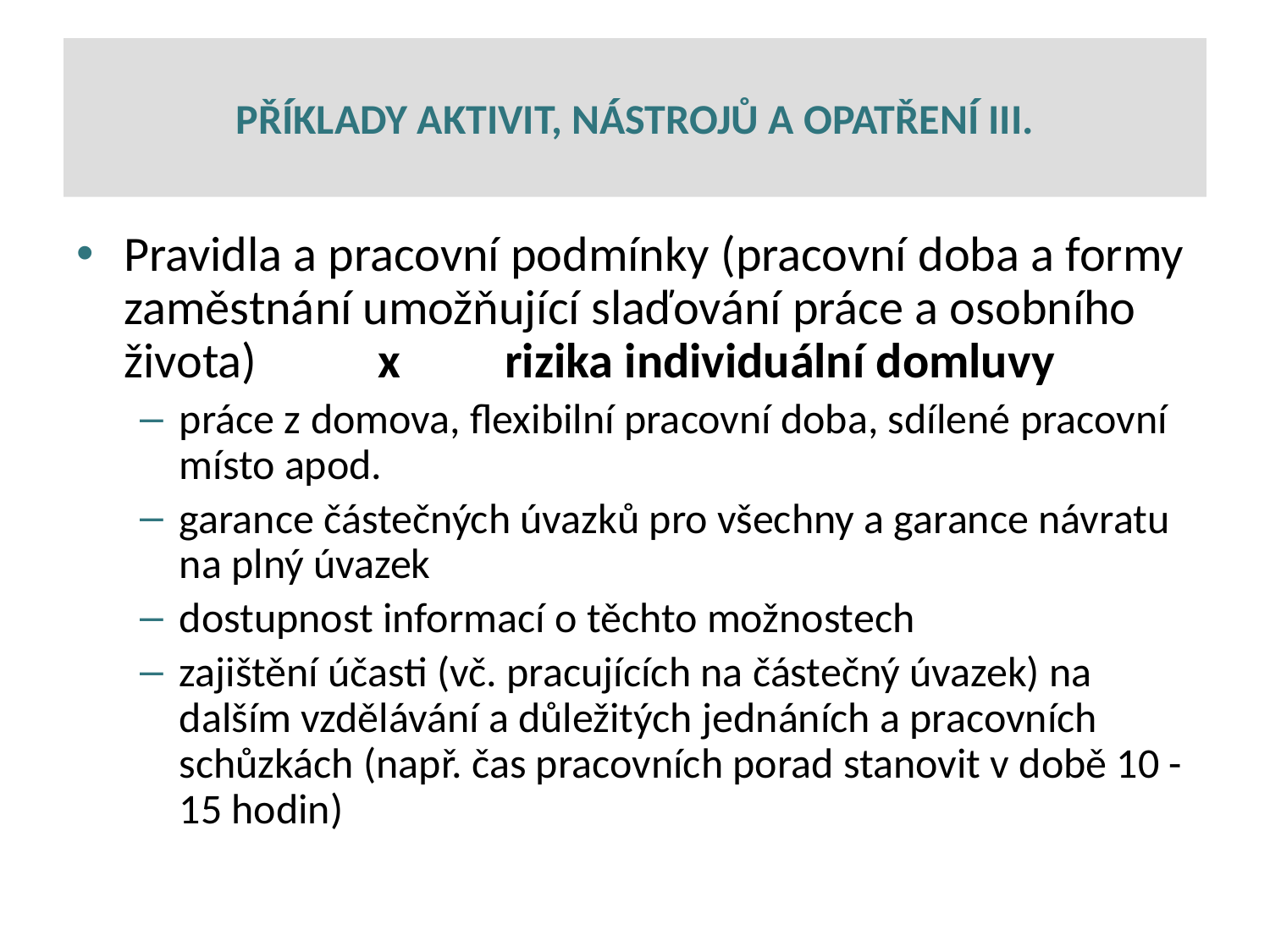

# PŘÍKLADY AKTIVIT, NÁSTROJŮ A OPATŘENÍ III.
Pravidla a pracovní podmínky (pracovní doba a formy zaměstnání umožňující slaďování práce a osobního života) 	x 	rizika individuální domluvy
práce z domova, flexibilní pracovní doba, sdílené pracovní místo apod.
garance částečných úvazků pro všechny a garance návratu na plný úvazek
dostupnost informací o těchto možnostech
zajištění účasti (vč. pracujících na částečný úvazek) na dalším vzdělávání a důležitých jednáních a pracovních schůzkách (např. čas pracovních porad stanovit v době 10 - 15 hodin)